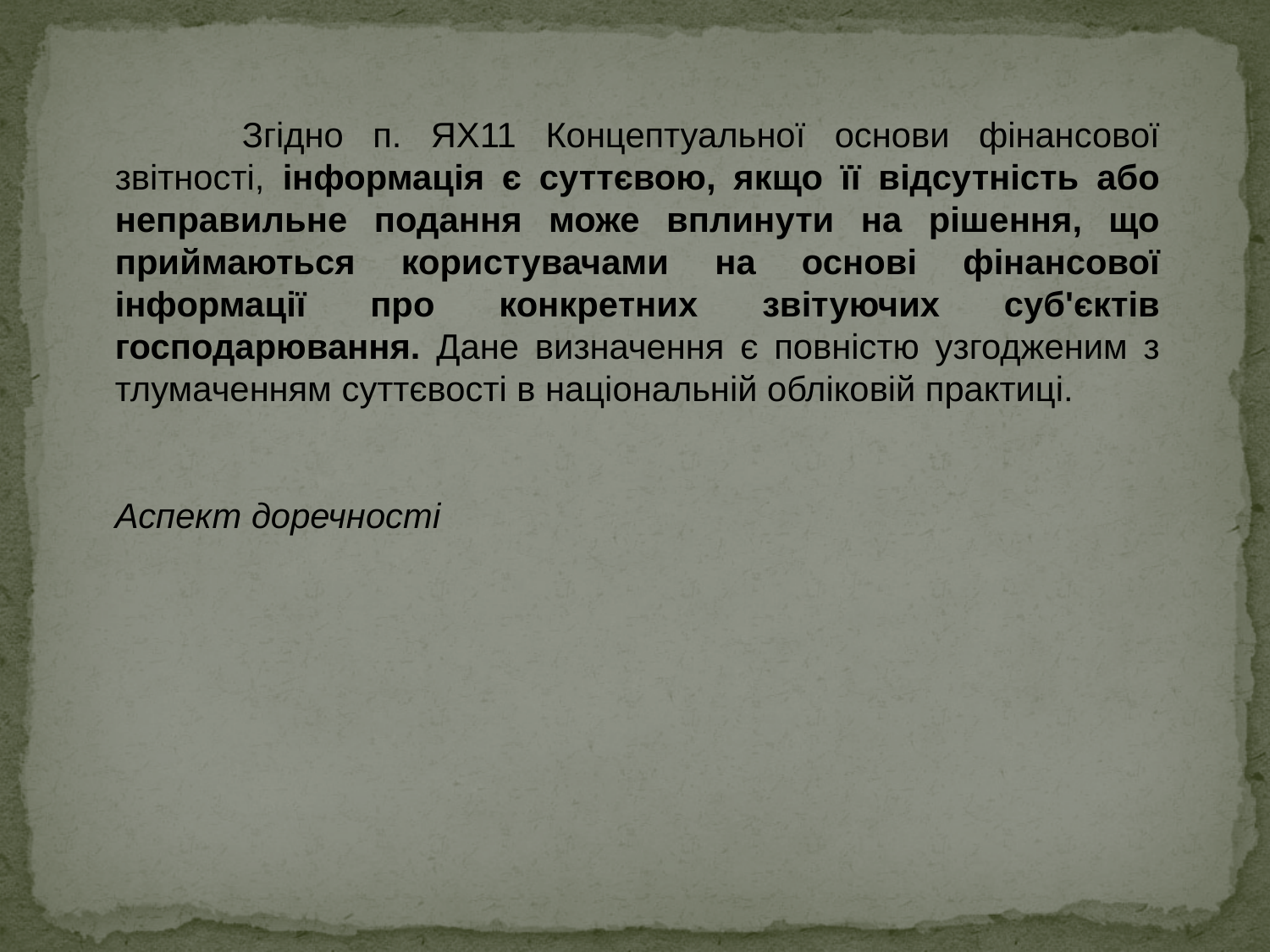

Згідно п. ЯХ11 Концептуальної основи фінансової звітності, інформація є суттєвою, якщо її відсутність або неправильне подання може вплинути на рішення, що приймаються користувачами на основі фінансової інформації про конкретних звітуючих суб'єктів господарювання. Дане визначення є повністю узгодженим з тлумаченням суттєвості в національній обліковій практиці.

Аспект доречності